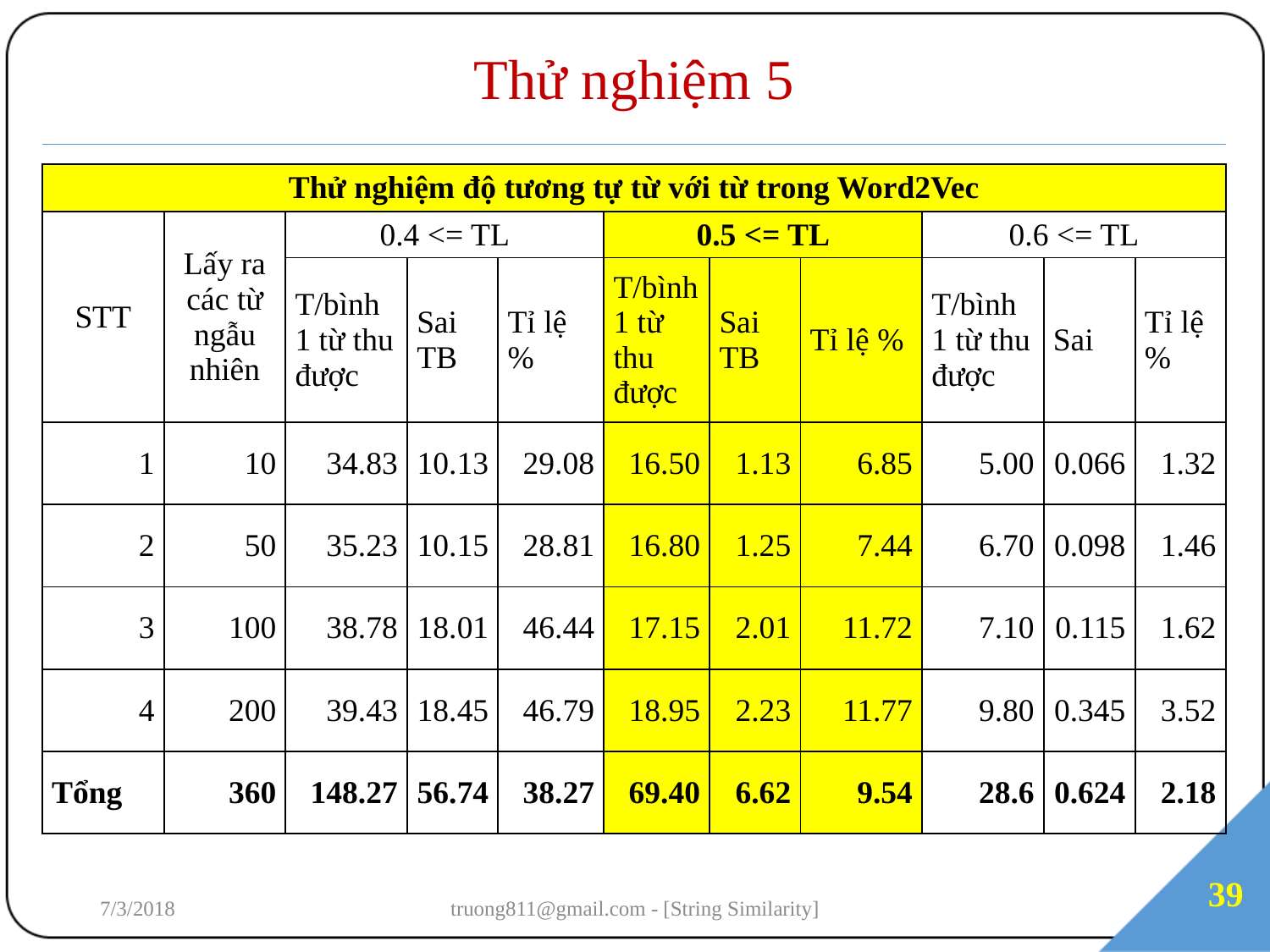

# Thử nghiệm 5

| Thử nghiệm độ tương tự từ với từ trong Word2Vec |  |  |  |  |  |  |  |  |  |  |
| --- | --- | --- | --- | --- | --- | --- | --- | --- | --- | --- |
| STT | Lấy ra các từ ngẫu nhiên | 0.4 <= TL |  |  | 0.5 <= TL |  |  | 0.6 <= TL |  |  |
|  |  | T/bình 1 từ thu được | Sai TB | Tỉ lệ % | T/bình 1 từ thu được | Sai TB | Tỉ lệ % | T/bình 1 từ thu được | Sai | Tỉ lệ % |
| 1 | 10 | 34.83 | 10.13 | 29.08 | 16.50 | 1.13 | 6.85 | 5.00 | 0.066 | 1.32 |
| 2 | 50 | 35.23 | 10.15 | 28.81 | 16.80 | 1.25 | 7.44 | 6.70 | 0.098 | 1.46 |
| 3 | 100 | 38.78 | 18.01 | 46.44 | 17.15 | 2.01 | 11.72 | 7.10 | 0.115 | 1.62 |
| 4 | 200 | 39.43 | 18.45 | 46.79 | 18.95 | 2.23 | 11.77 | 9.80 | 0.345 | 3.52 |
| Tổng | 360 | 148.27 | 56.74 | 38.27 | 69.40 | 6.62 | 9.54 | 28.6 | 0.624 | 2.18 |
39
7/3/2018
truong811@gmail.com - [String Similarity]